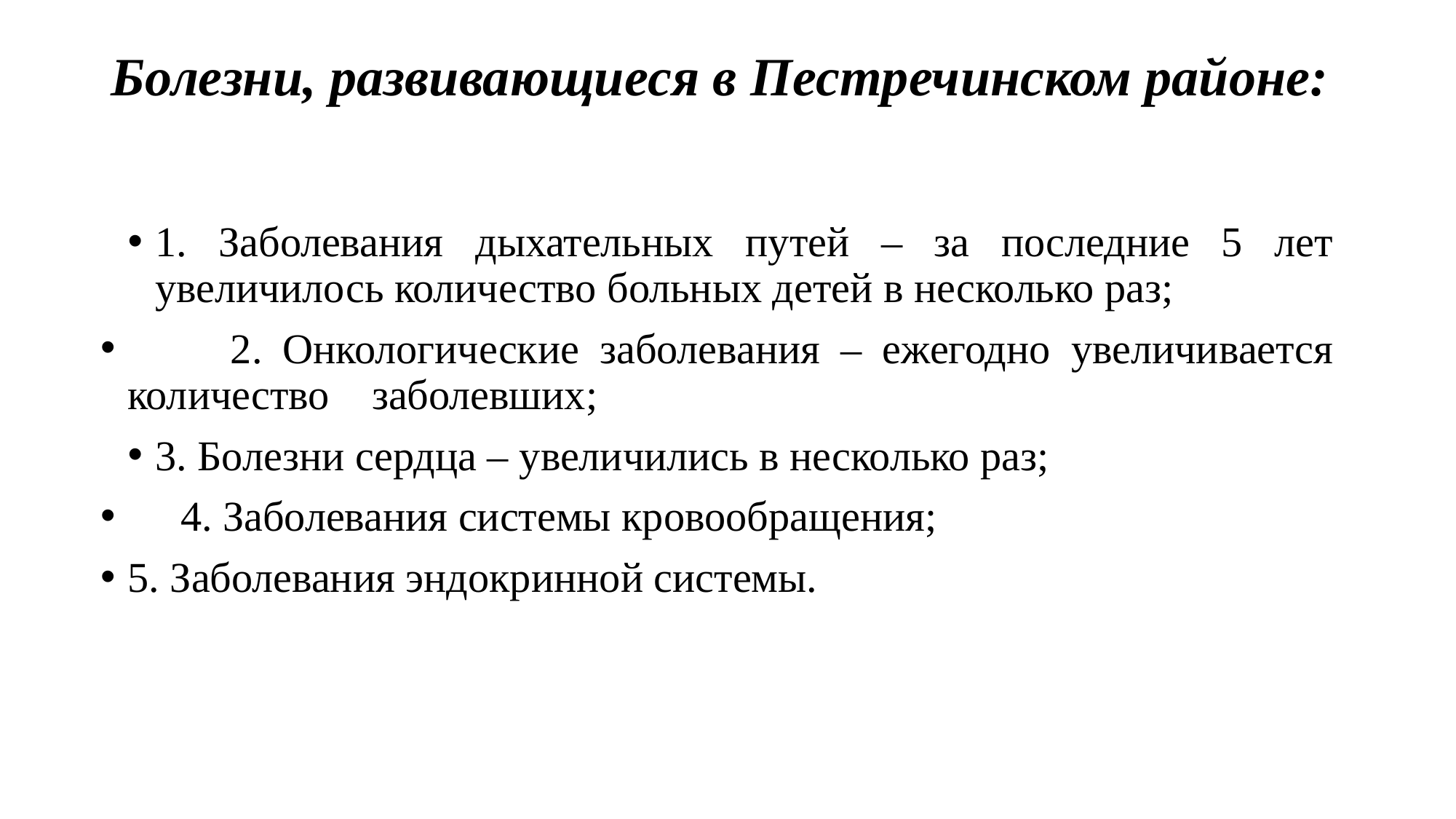

# Болезни, развивающиеся в Пестречинском районе:

1. Заболевания дыхательных путей – за последние 5 лет увеличилось количество больных детей в несколько раз;
     2. Онкологические заболевания – ежегодно увеличивается количество    заболевших;
3. Болезни сердца – увеличились в несколько раз;
     4. Заболевания системы кровообращения;
5. Заболевания эндокринной системы.